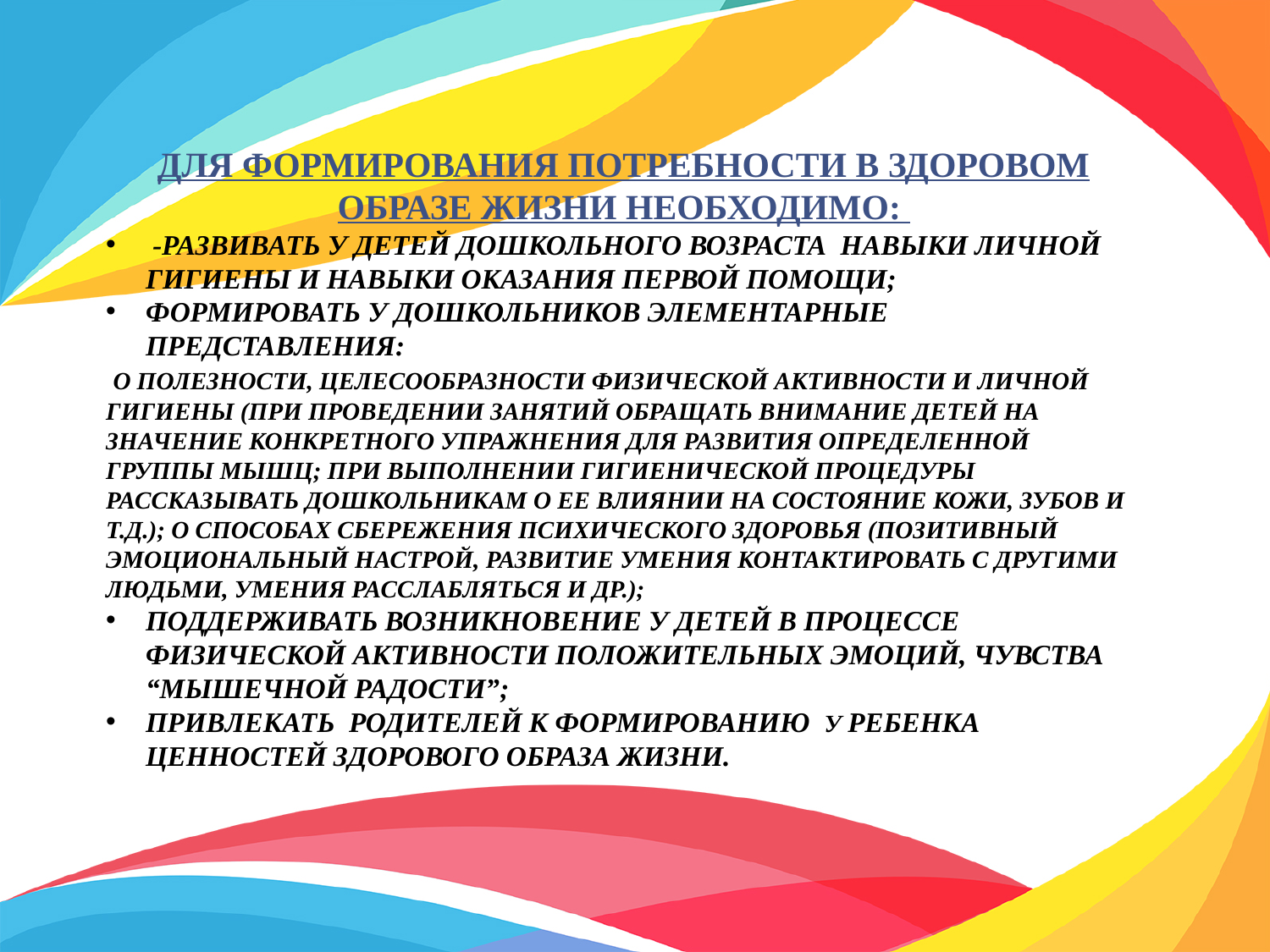

ДЛЯ ФОРМИРОВАНИЯ ПОТРЕБНОСТИ В ЗДОРОВОМ ОБРАЗЕ ЖИЗНИ НЕОБХОДИМО:
 -РАЗВИВАТЬ У ДЕТЕЙ ДОШКОЛЬНОГО ВОЗРАСТА  НАВЫКИ ЛИЧНОЙ ГИГИЕНЫ И НАВЫКИ ОКАЗАНИЯ ПЕРВОЙ ПОМОЩИ;
ФОРМИРОВАТЬ У ДОШКОЛЬНИКОВ ЭЛЕМЕНТАРНЫЕ ПРЕДСТАВЛЕНИЯ:
 О ПОЛЕЗНОСТИ, ЦЕЛЕСООБРАЗНОСТИ ФИЗИЧЕСКОЙ АКТИВНОСТИ И ЛИЧНОЙ ГИГИЕНЫ (ПРИ ПРОВЕДЕНИИ ЗАНЯТИЙ ОБРАЩАТЬ ВНИМАНИЕ ДЕТЕЙ НА ЗНАЧЕНИЕ КОНКРЕТНОГО УПРАЖНЕНИЯ ДЛЯ РАЗВИТИЯ ОПРЕДЕЛЕННОЙ ГРУППЫ МЫШЦ; ПРИ ВЫПОЛНЕНИИ ГИГИЕНИЧЕСКОЙ ПРОЦЕДУРЫ РАССКАЗЫВАТЬ ДОШКОЛЬНИКАМ О ЕЕ ВЛИЯНИИ НА СОСТОЯНИЕ КОЖИ, ЗУБОВ И Т.Д.); О СПОСОБАХ СБЕРЕЖЕНИЯ ПСИХИЧЕСКОГО ЗДОРОВЬЯ (ПОЗИТИВНЫЙ ЭМОЦИОНАЛЬНЫЙ НАСТРОЙ, РАЗВИТИЕ УМЕНИЯ КОНТАКТИРОВАТЬ С ДРУГИМИ ЛЮДЬМИ, УМЕНИЯ РАССЛАБЛЯТЬСЯ И ДР.);
ПОДДЕРЖИВАТЬ ВОЗНИКНОВЕНИЕ У ДЕТЕЙ В ПРОЦЕССЕ ФИЗИЧЕСКОЙ АКТИВНОСТИ ПОЛОЖИТЕЛЬНЫХ ЭМОЦИЙ, ЧУВСТВА “МЫШЕЧНОЙ РАДОСТИ”;
ПРИВЛЕКАТЬ  РОДИТЕЛЕЙ К ФОРМИРОВАНИЮ  У РЕБЕНКА ЦЕННОСТЕЙ ЗДОРОВОГО ОБРАЗА ЖИЗНИ.